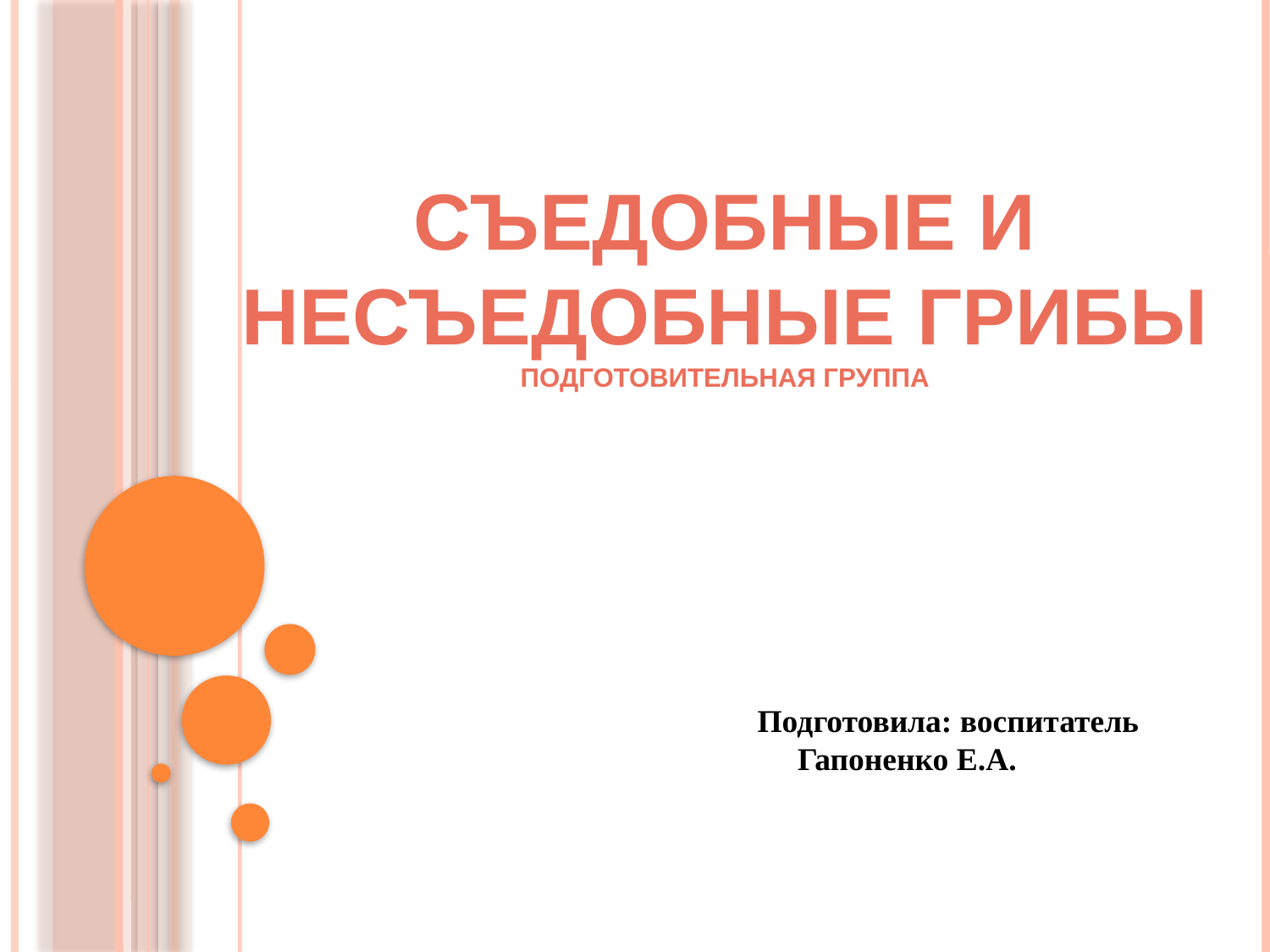

# Съедобные и несъедобные грибы подготовительная группа
Подготовила: воспитатель        Гапоненко Е.А.